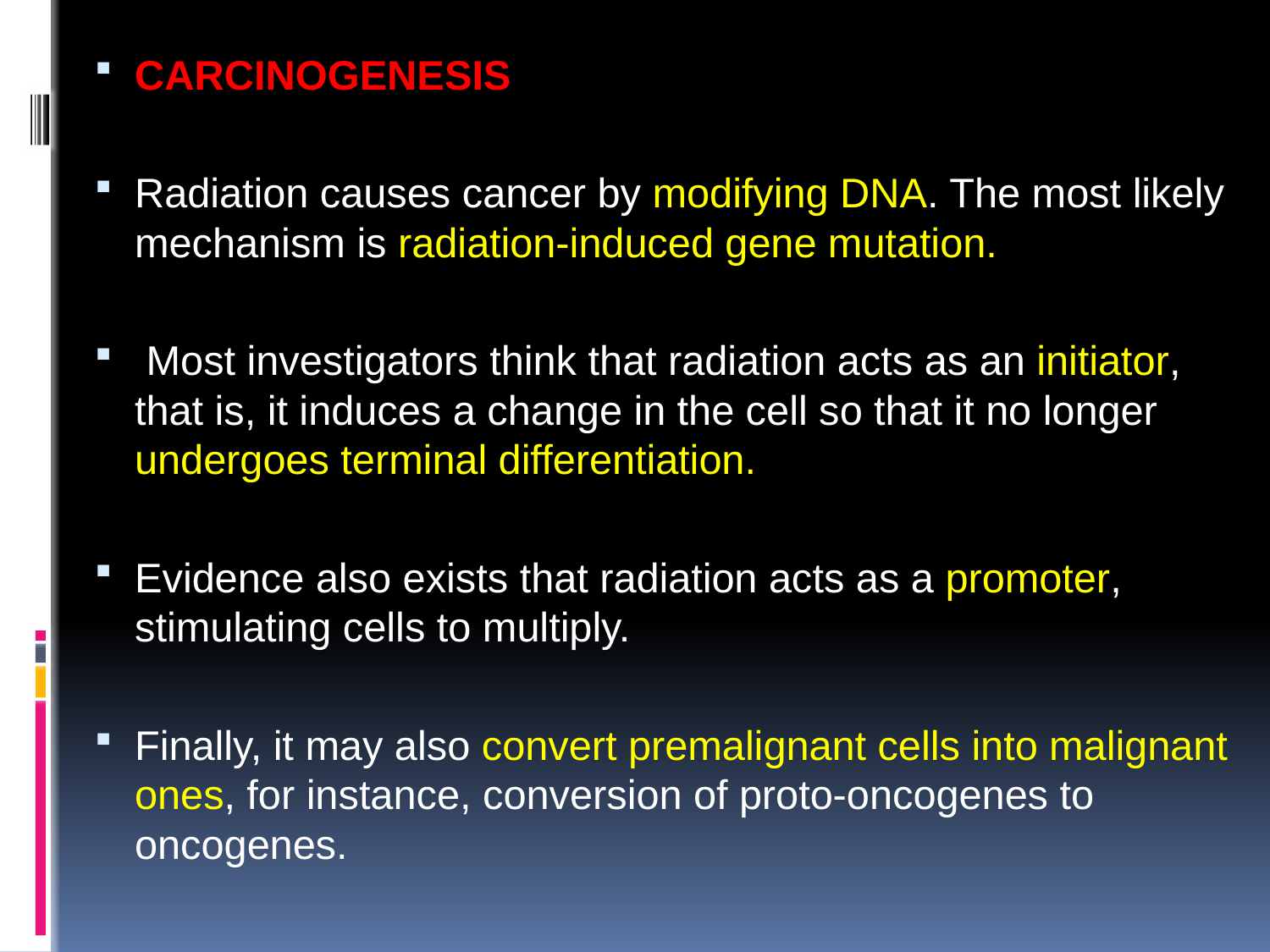

CARCINOGENESIS

Radiation causes cancer by modifying DNA. The most likely mechanism is radiation-induced gene mutation.

 Most investigators think that radiation acts as an initiator, that is, it induces a change in the cell so that it no longer undergoes terminal differentiation.

Evidence also exists that radiation acts as a promoter, stimulating cells to multiply.

Finally, it may also convert premalignant cells into malignant ones, for instance, conversion of proto-oncogenes to oncogenes.